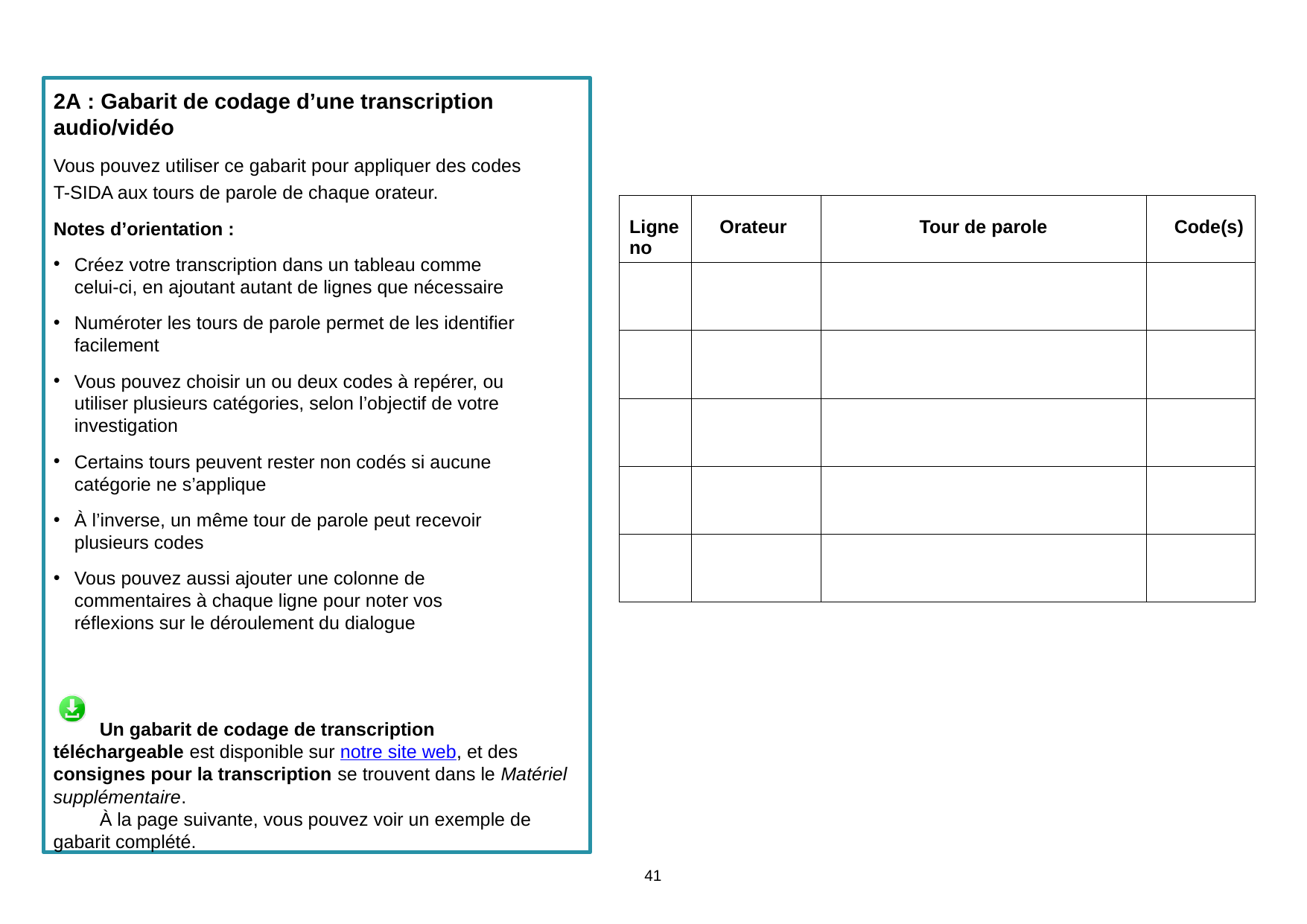

2A : Gabarit de codage d’une transcription audio/vidéo
Vous pouvez utiliser ce gabarit pour appliquer des codes T-SIDA aux tours de parole de chaque orateur.
Notes d’orientation :
Créez votre transcription dans un tableau comme celui-ci, en ajoutant autant de lignes que nécessaire
Numéroter les tours de parole permet de les identifier facilement
Vous pouvez choisir un ou deux codes à repérer, ou utiliser plusieurs catégories, selon l’objectif de votre investigation
Certains tours peuvent rester non codés si aucune catégorie ne s’applique
À l’inverse, un même tour de parole peut recevoir plusieurs codes
Vous pouvez aussi ajouter une colonne de commentaires à chaque ligne pour noter vos réflexions sur le déroulement du dialogue

Un gabarit de codage de transcription téléchargeable est disponible sur notre site web, et des consignes pour la transcription se trouvent dans le Matériel supplémentaire.
À la page suivante, vous pouvez voir un exemple de gabarit complété.
| Ligne no | Orateur | Tour de parole | Code(s) |
| --- | --- | --- | --- |
|  |  |  |  |
|  |  |  |  |
|  |  |  |  |
|  |  |  |  |
|  |  |  |  |

41